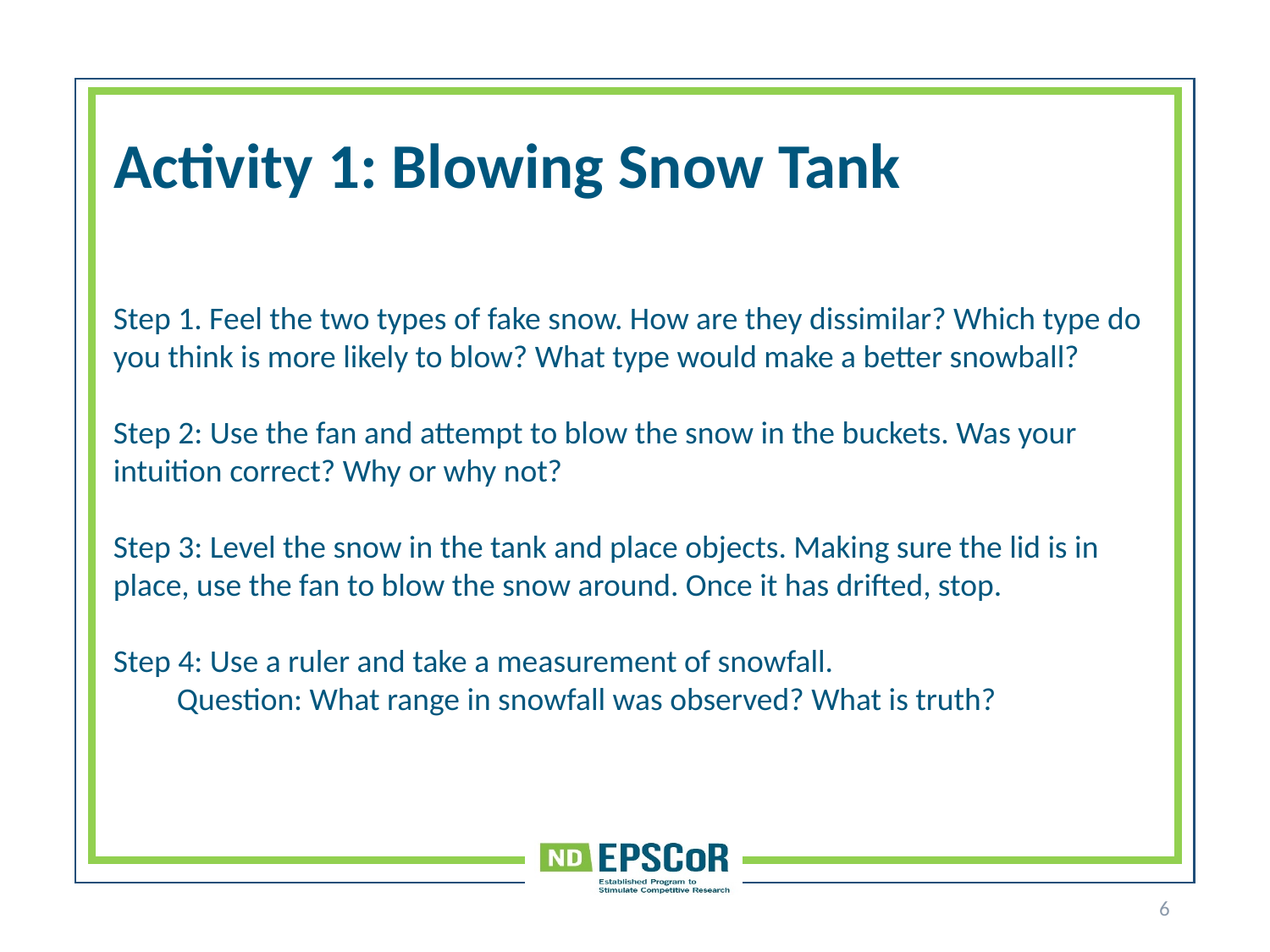

# Activity 1: Blowing Snow Tank
Step 1. Feel the two types of fake snow. How are they dissimilar? Which type do you think is more likely to blow? What type would make a better snowball?

Step 2: Use the fan and attempt to blow the snow in the buckets. Was your intuition correct? Why or why not?

Step 3: Level the snow in the tank and place objects. Making sure the lid is in place, use the fan to blow the snow around. Once it has drifted, stop.

Step 4: Use a ruler and take a measurement of snowfall.
Question: What range in snowfall was observed? What is truth?
6